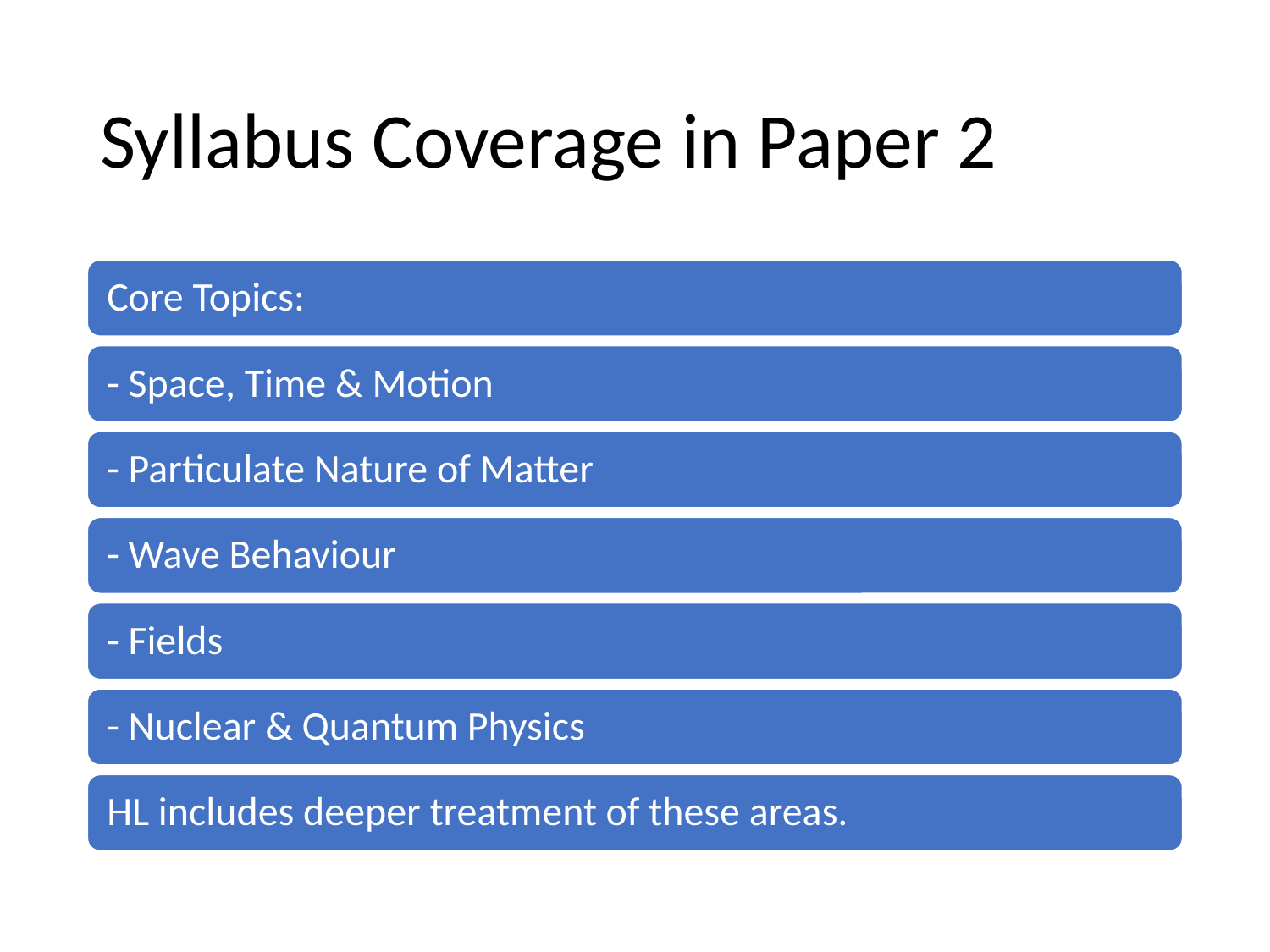

# Syllabus Coverage in Paper 2
Core Topics:
- Space, Time & Motion
- Particulate Nature of Matter
- Wave Behaviour
- Fields
- Nuclear & Quantum Physics
HL includes deeper treatment of these areas.